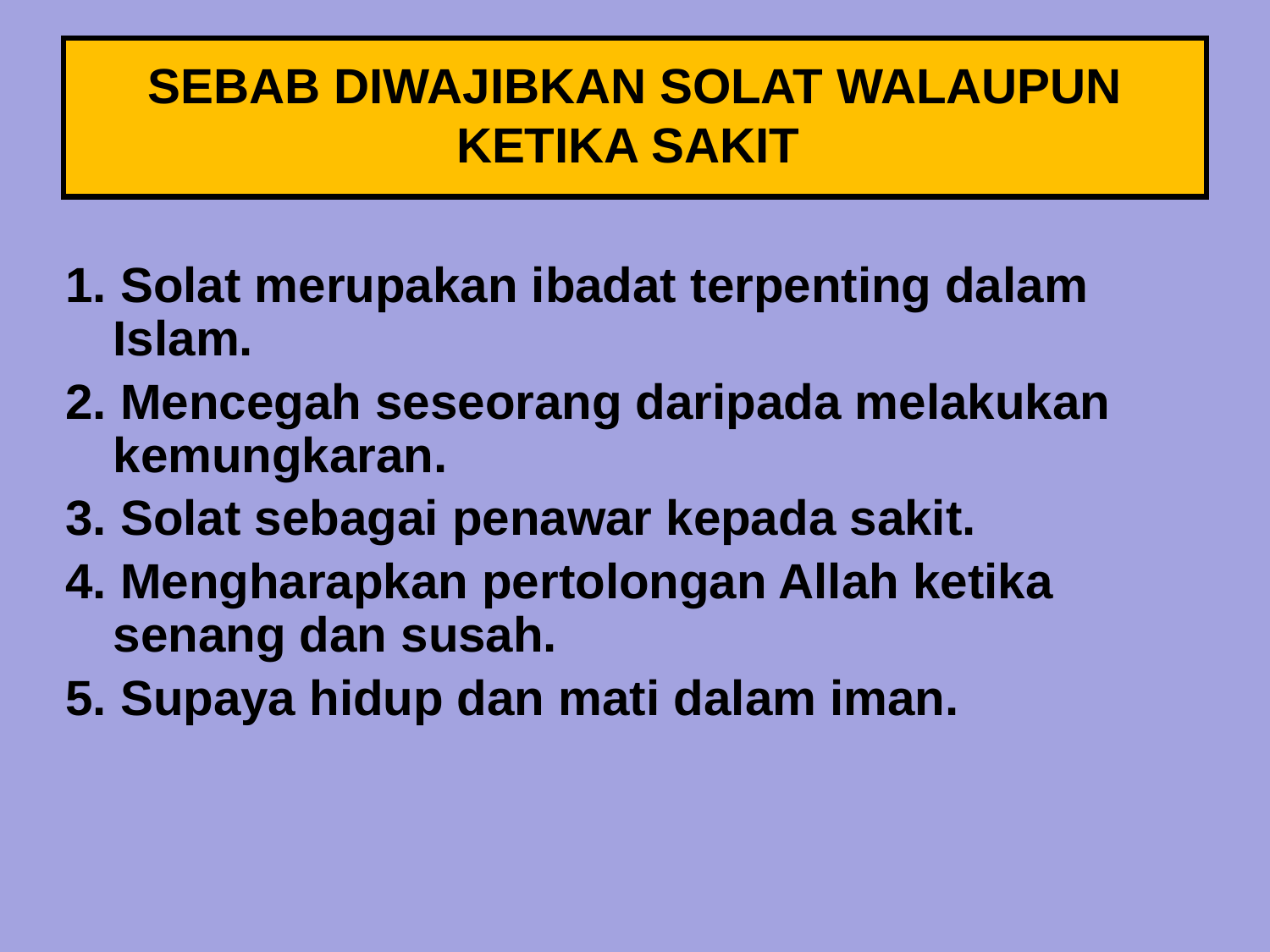

SEBAB DIWAJIBKAN SOLAT WALAUPUN KETIKA SAKIT
1. Solat merupakan ibadat terpenting dalam Islam.
2. Mencegah seseorang daripada melakukan kemungkaran.
3. Solat sebagai penawar kepada sakit.
4. Mengharapkan pertolongan Allah ketika senang dan susah.
5. Supaya hidup dan mati dalam iman.